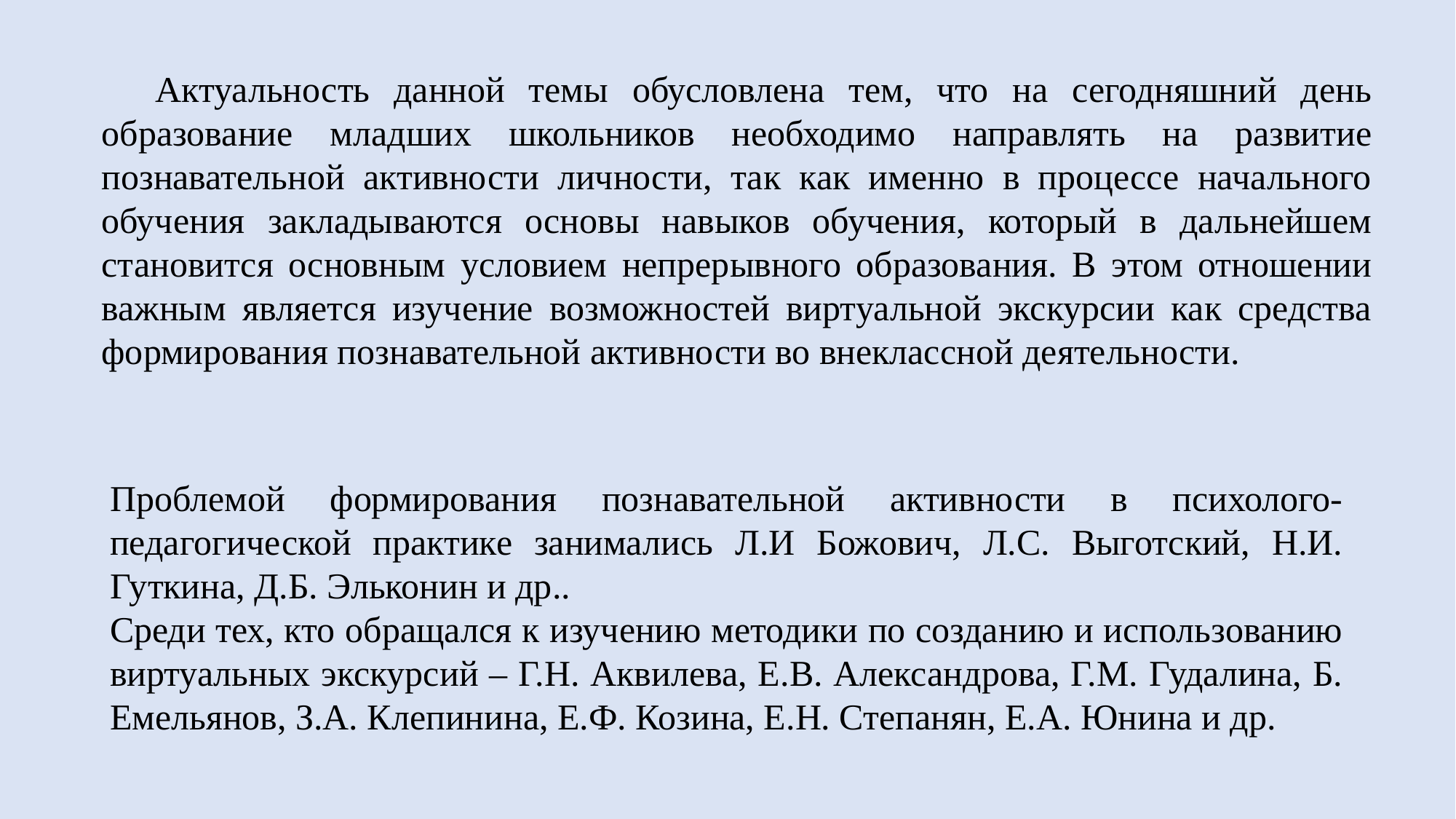

# Актуальность данной темы обусловлена тем, что на сегодняшний день образование младших школьников необходимо направлять на развитие познавательной активности личности, так как именно в процессе начального обучения закладываются основы навыков обучения, который в дальнейшем становится основным условием непрерывного образования. В этом отношении важным является изучение возможностей виртуальной экскурсии как средства формирования познавательной активности во внеклассной деятельности.
Проблемой формирования познавательной активности в психолого- педагогической практике занимались Л.И Божович, Л.С. Выготский, Н.И. Гуткина, Д.Б. Эльконин и др..
Среди тех, кто обращался к изучению методики по созданию и использованию виртуальных экскурсий – Г.Н. Аквилева, Е.В. Александрова, Г.М. Гудалина, Б. Емельянов, З.А. Клепинина, Е.Ф. Козина, Е.Н. Степанян, Е.А. Юнина и др.